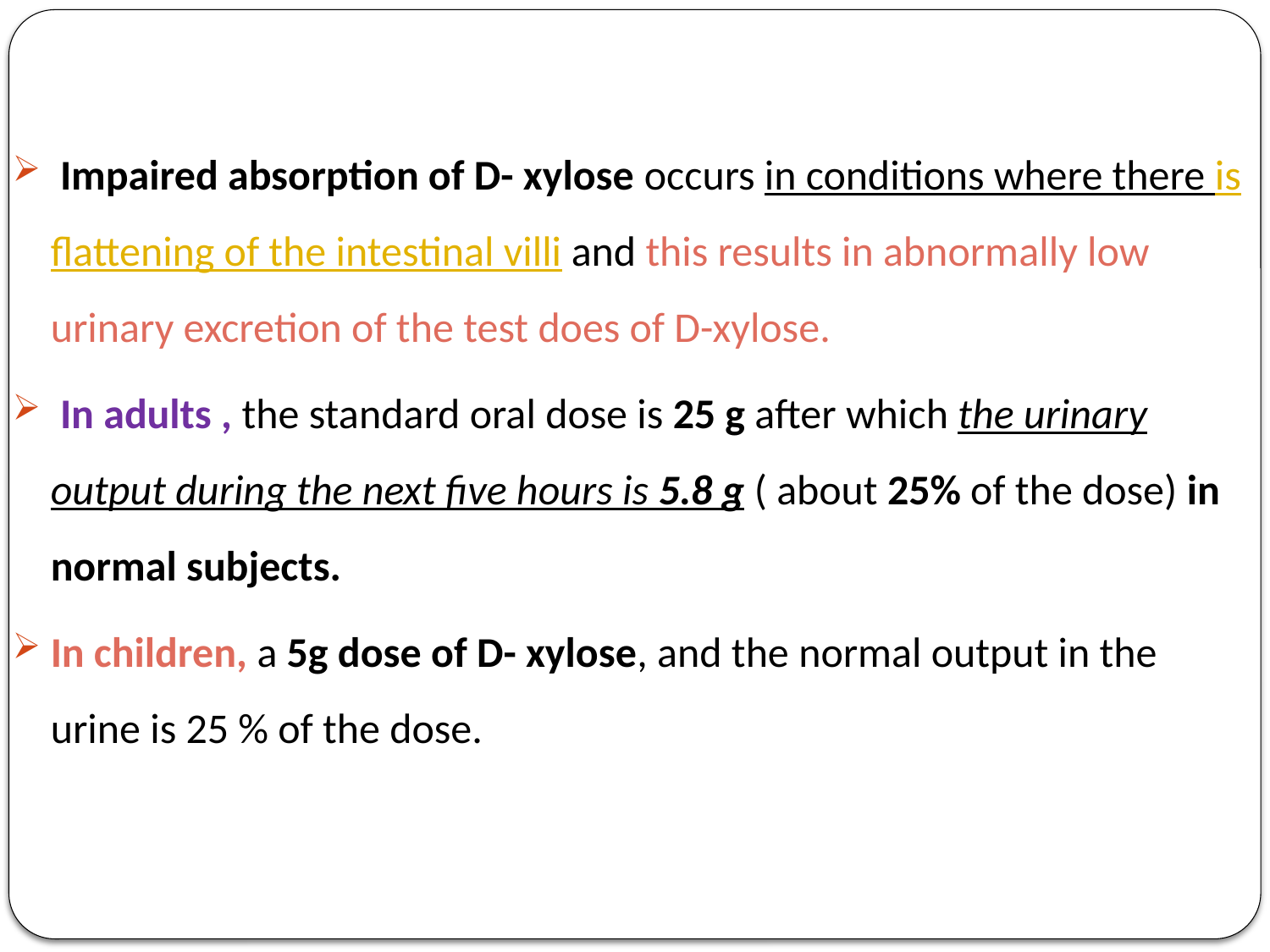

Impaired absorption of D- xylose occurs in conditions where there is flattening of the intestinal villi and this results in abnormally low urinary excretion of the test does of D-xylose.
 In adults , the standard oral dose is 25 g after which the urinary output during the next five hours is 5.8 g ( about 25% of the dose) in normal subjects.
In children, a 5g dose of D- xylose, and the normal output in the urine is 25 % of the dose.